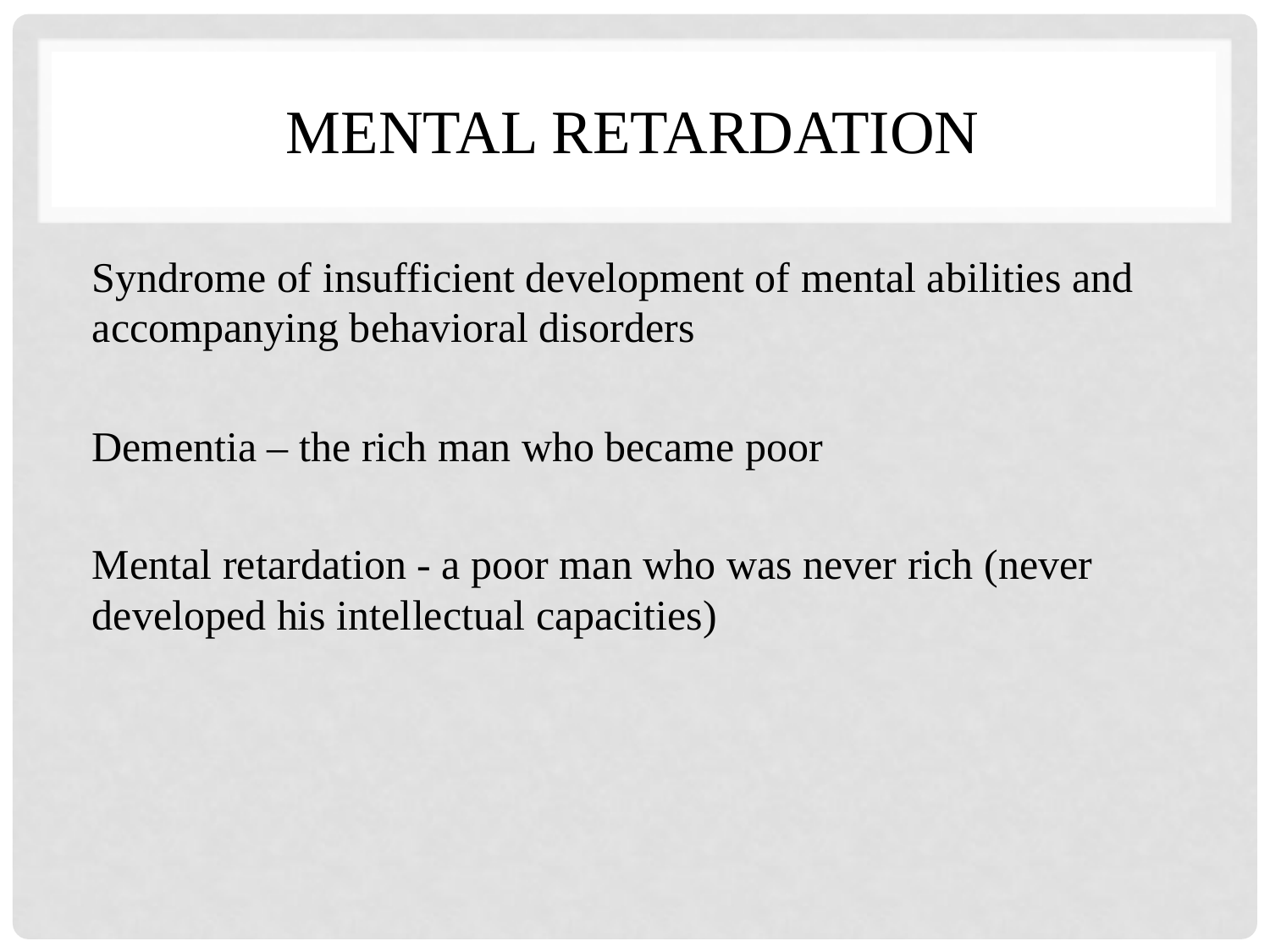

# Mental retardation
Syndrome of insufficient development of mental abilities and accompanying behavioral disorders

Dementia – the rich man who became poor

Mental retardation - a poor man who was never rich (never developed his intellectual capacities)